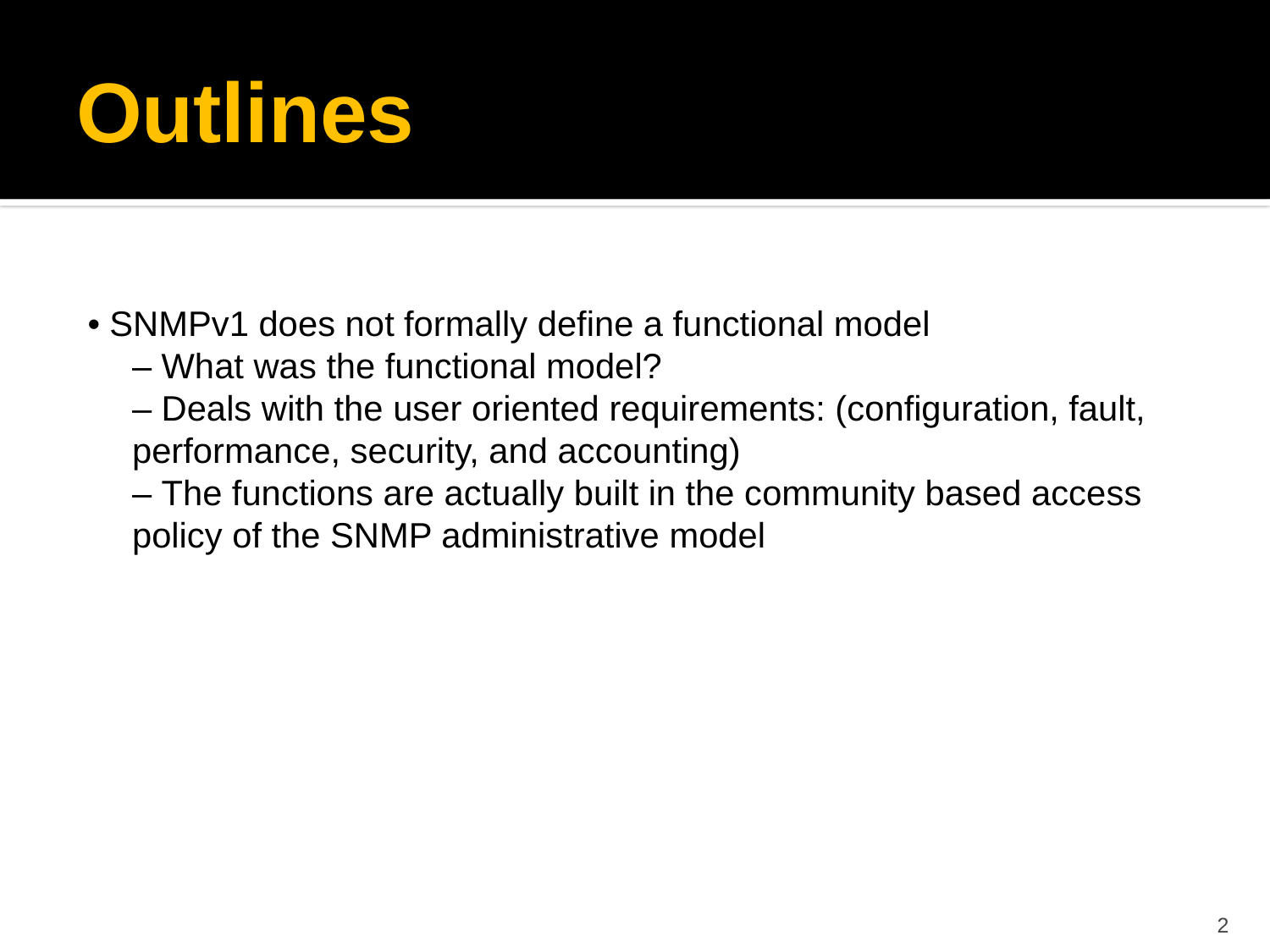

# Outlines

• SNMPv1 does not formally define a functional model
	– What was the functional model?
	– Deals with the user oriented requirements: (configuration, fault, performance, security, and accounting)
	– The functions are actually built in the community based access policy of the SNMP administrative model
2